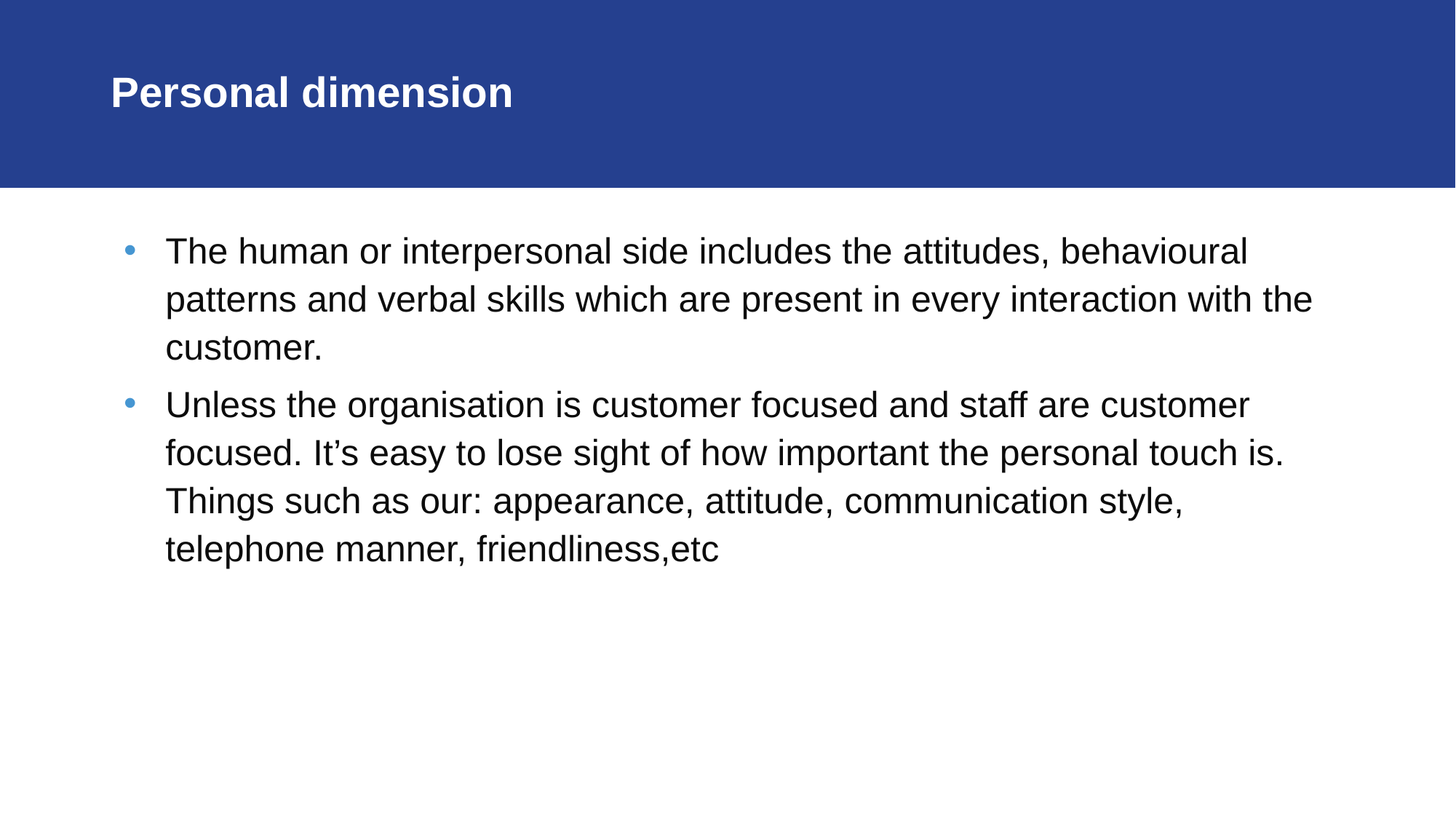

# Personal dimension
The human or interpersonal side includes the attitudes, behavioural patterns and verbal skills which are present in every interaction with the customer.
Unless the organisation is customer focused and staff are customer focused. It’s easy to lose sight of how important the personal touch is. Things such as our: appearance, attitude, communication style, telephone manner, friendliness,etc